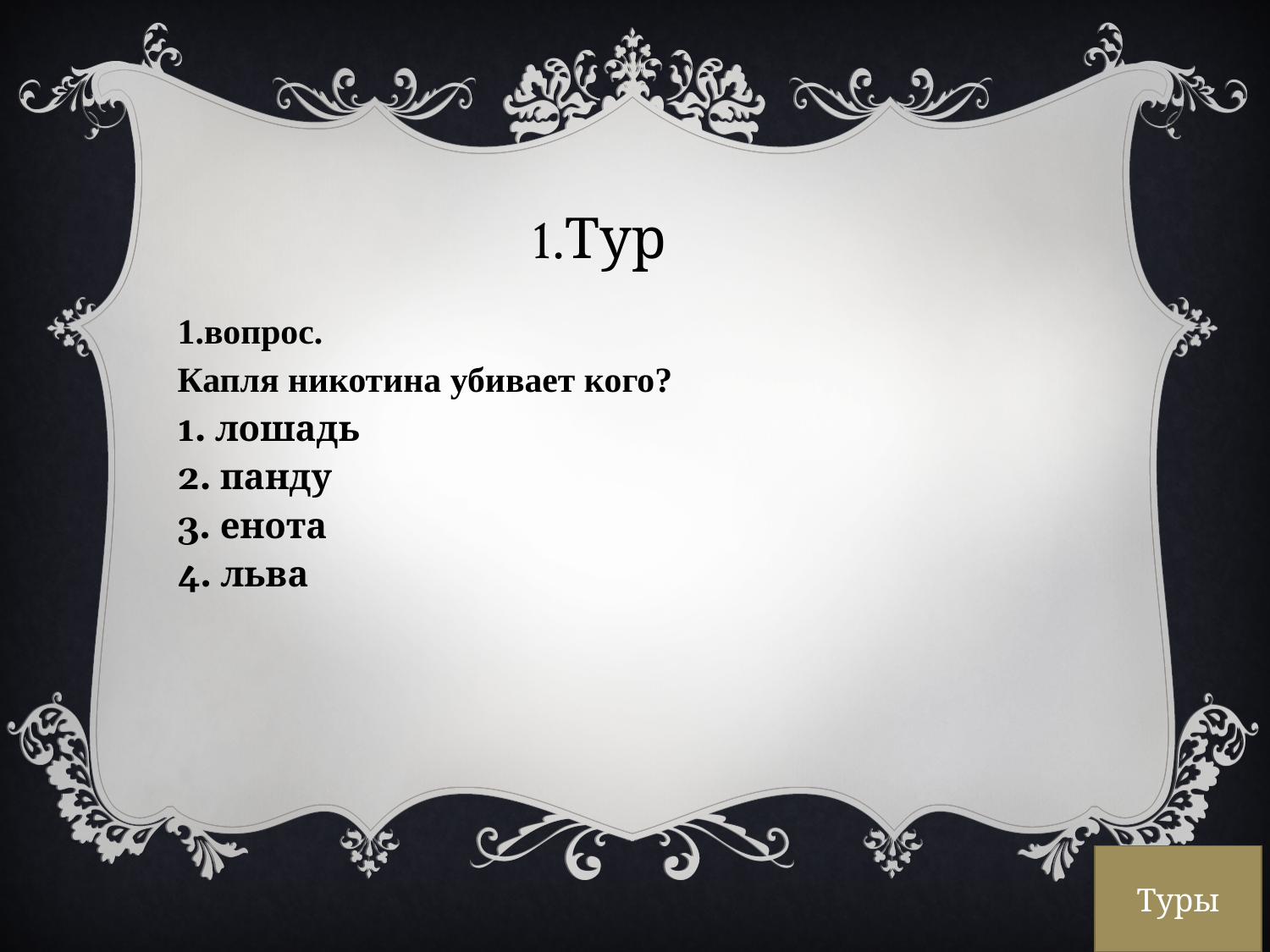

1.Тур
1.вопрос.
Капля никотина убивает кого?
1. лошадь
2. панду
3. енота
4. льва
Туры